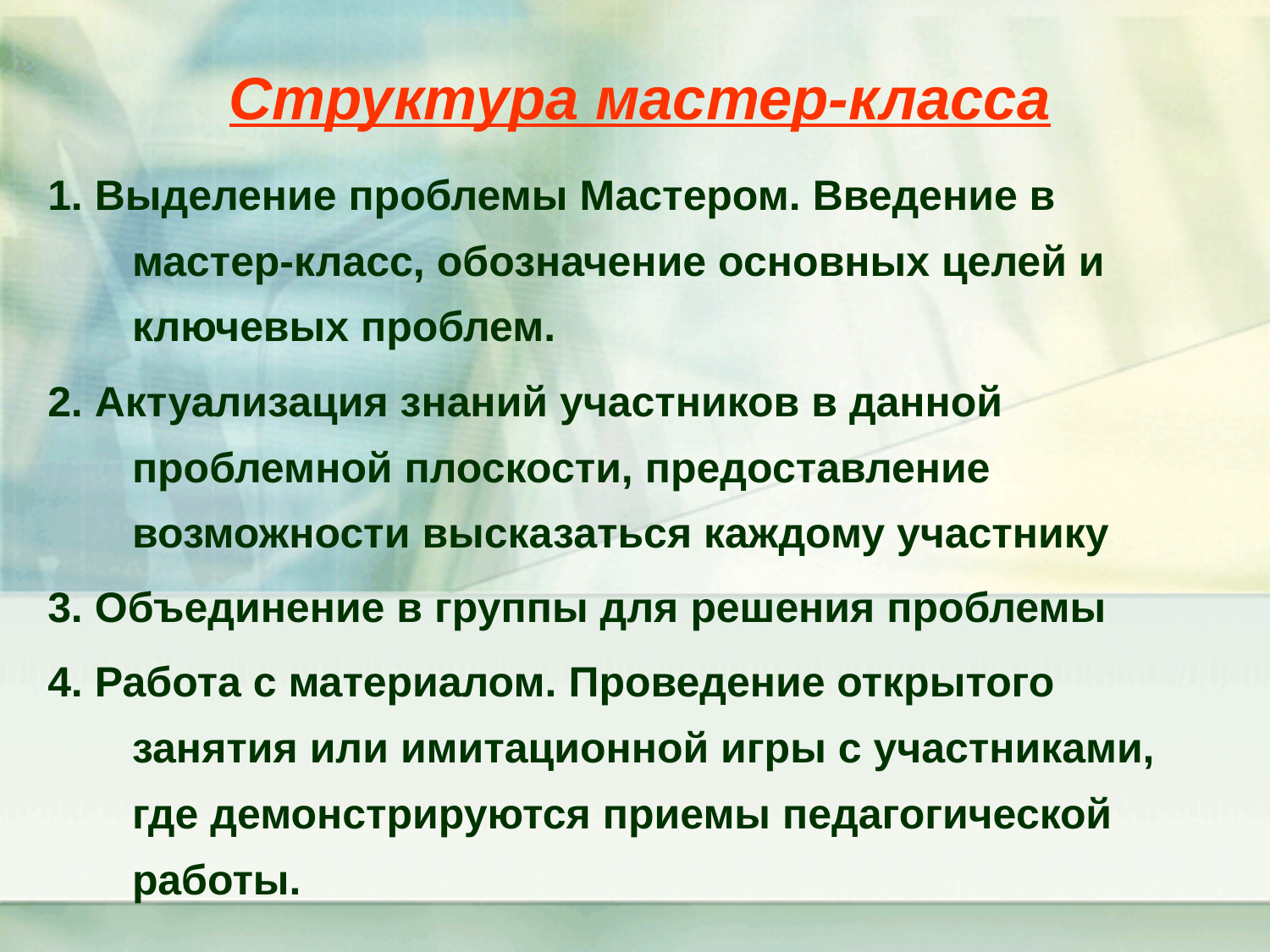

# Структура мастер-класса
1. Выделение проблемы Мастером. Введение в  мастер-класс, обозначение основных целей и ключевых проблем.
2. Актуализация знаний участников в данной проблемной плоскости, предоставление возможности высказаться каждому участнику
3. Объединение в группы для решения проблемы
4. Работа с материалом. Проведение открытого занятия или имитационной игры с участниками, где демонстрируются приемы педагогической работы.